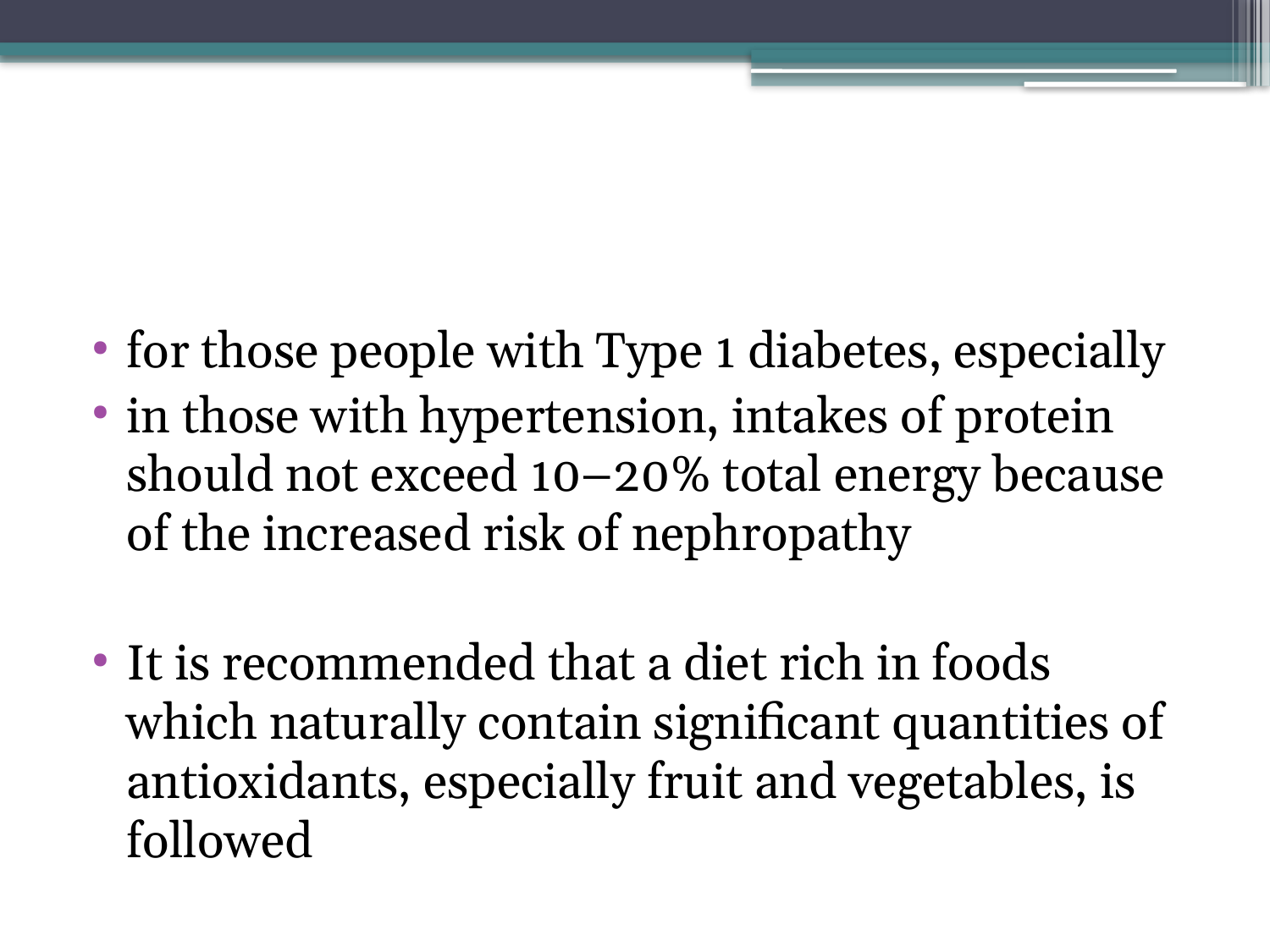

#
for those people with Type 1 diabetes, especially
in those with hypertension, intakes of protein should not exceed 10–20% total energy because of the increased risk of nephropathy

It is recommended that a diet rich in foods which naturally contain signiﬁcant quantities of antioxidants, especially fruit and vegetables, is followed